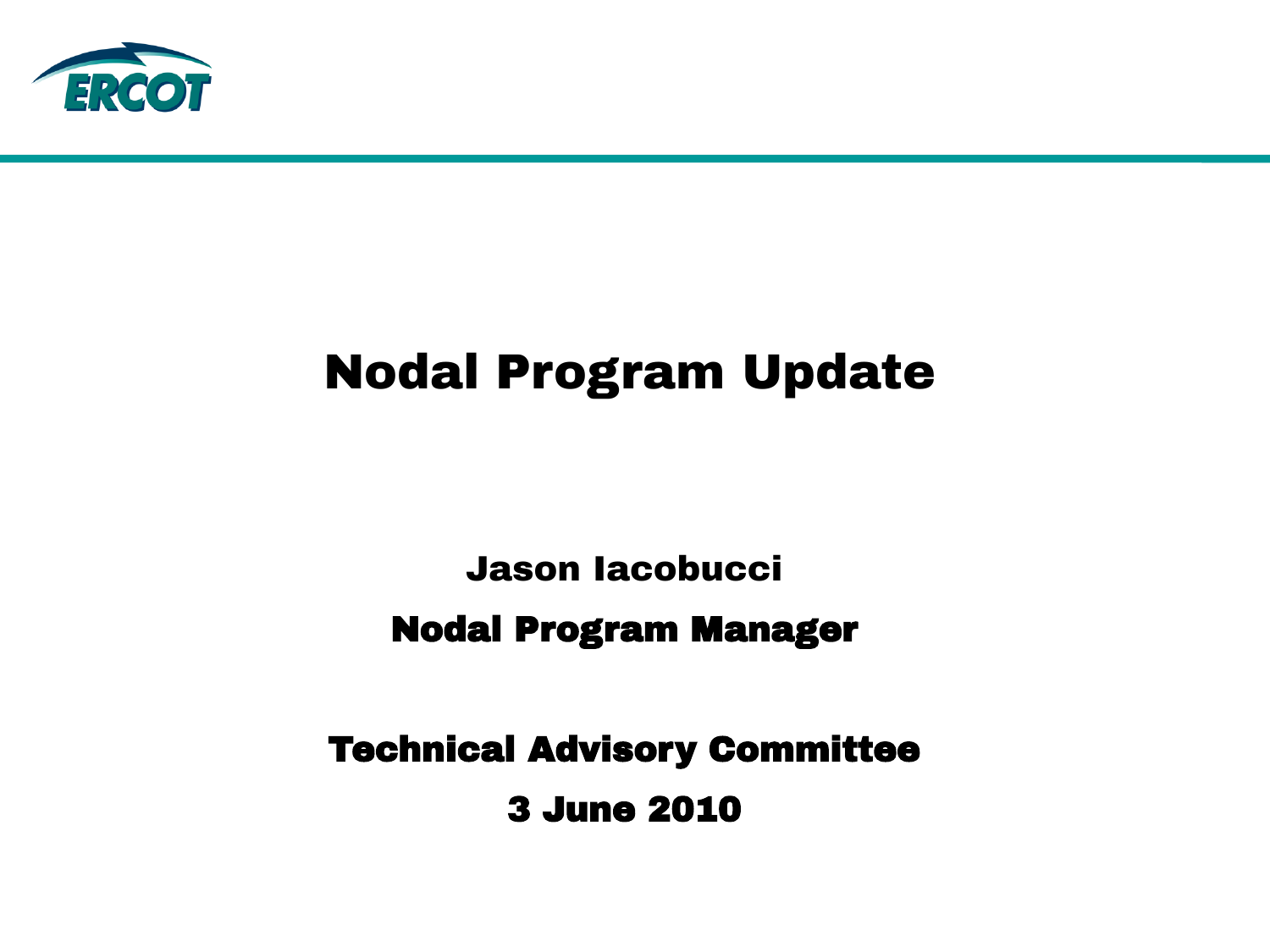

# Nodal Program Update
Jason Iacobucci
Nodal Program Manager

Technical Advisory Committee
3 June 2010